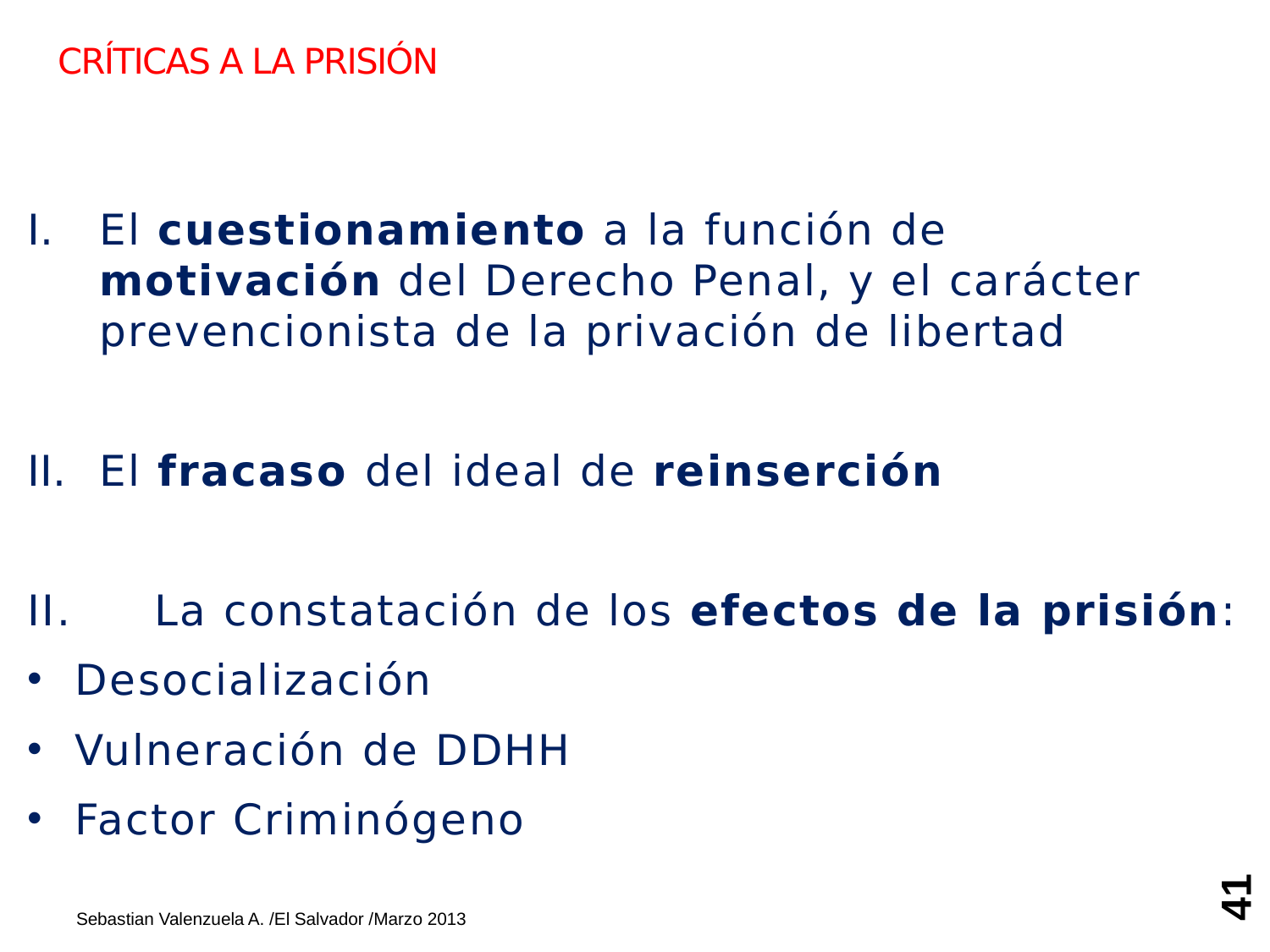

# CRÍTICAS A LA PRISIÓN

El cuestionamiento a la función de motivación del Derecho Penal, y el carácter prevencionista de la privación de libertad

El fracaso del ideal de reinserción

II.	La constatación de los efectos de la prisión:
Desocialización
Vulneración de DDHH
Factor Criminógeno
41
Sebastian Valenzuela A. /El Salvador /Marzo 2013